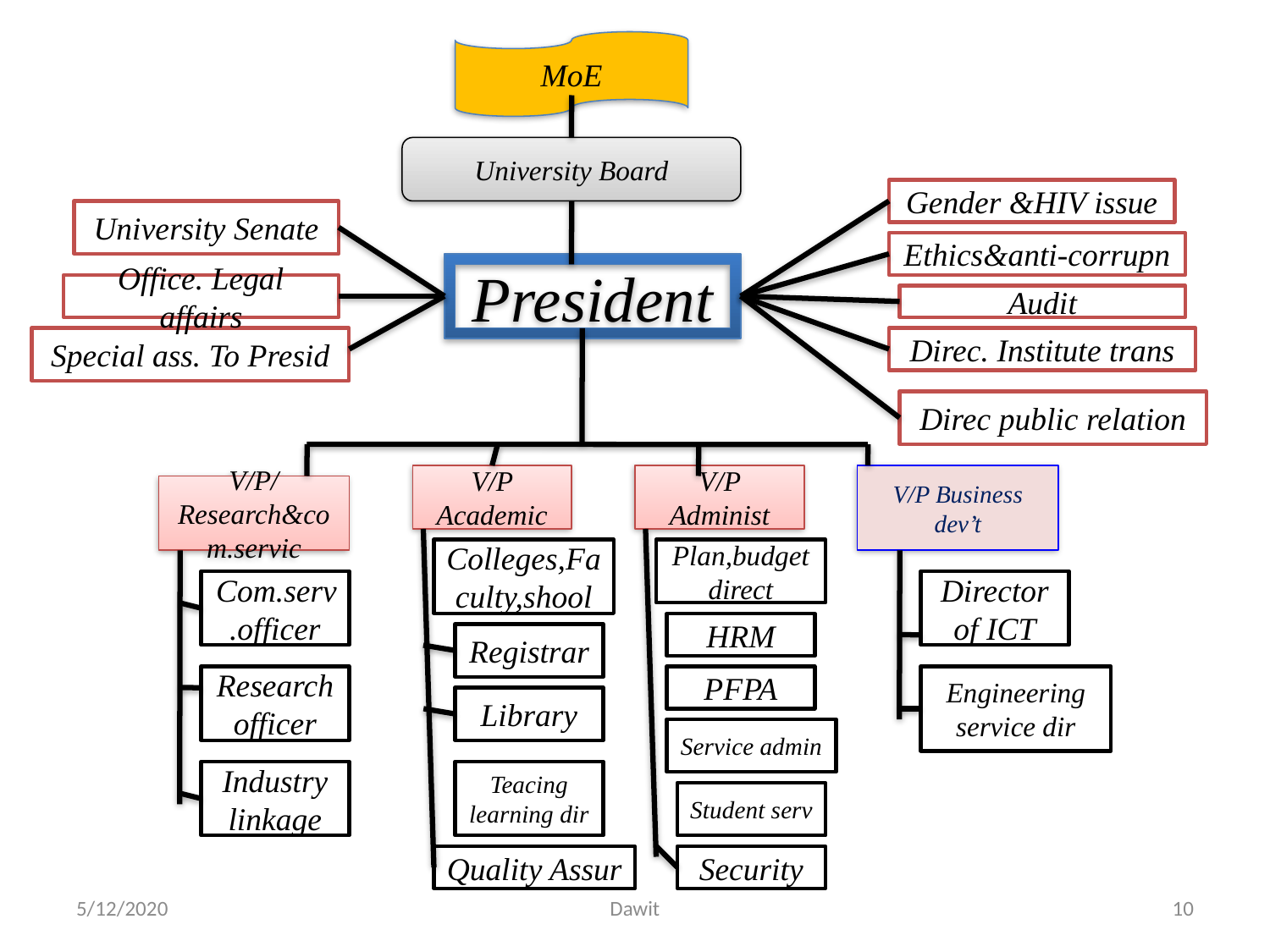

MoE
University Board
Gender &HIV issue
University Senate
Ethics&anti-corrupn
President
Office. Legal affairs
Audit
Special ass. To Presid
Direc. Institute trans
Direc public relation
V/P Academic
V/P Administ
V/P Business dev’t
V/P/Research&com.servic
Colleges,Faculty,shool
Plan,budget direct
Com.serv.officer
Director of ICT
HRM
Registrar
Research officer
PFPA
Engineering service dir
Library
Service admin
Industry linkage
Teacing learning dir
Student serv
Quality Assur
Security
5/12/2020
Dawit
10